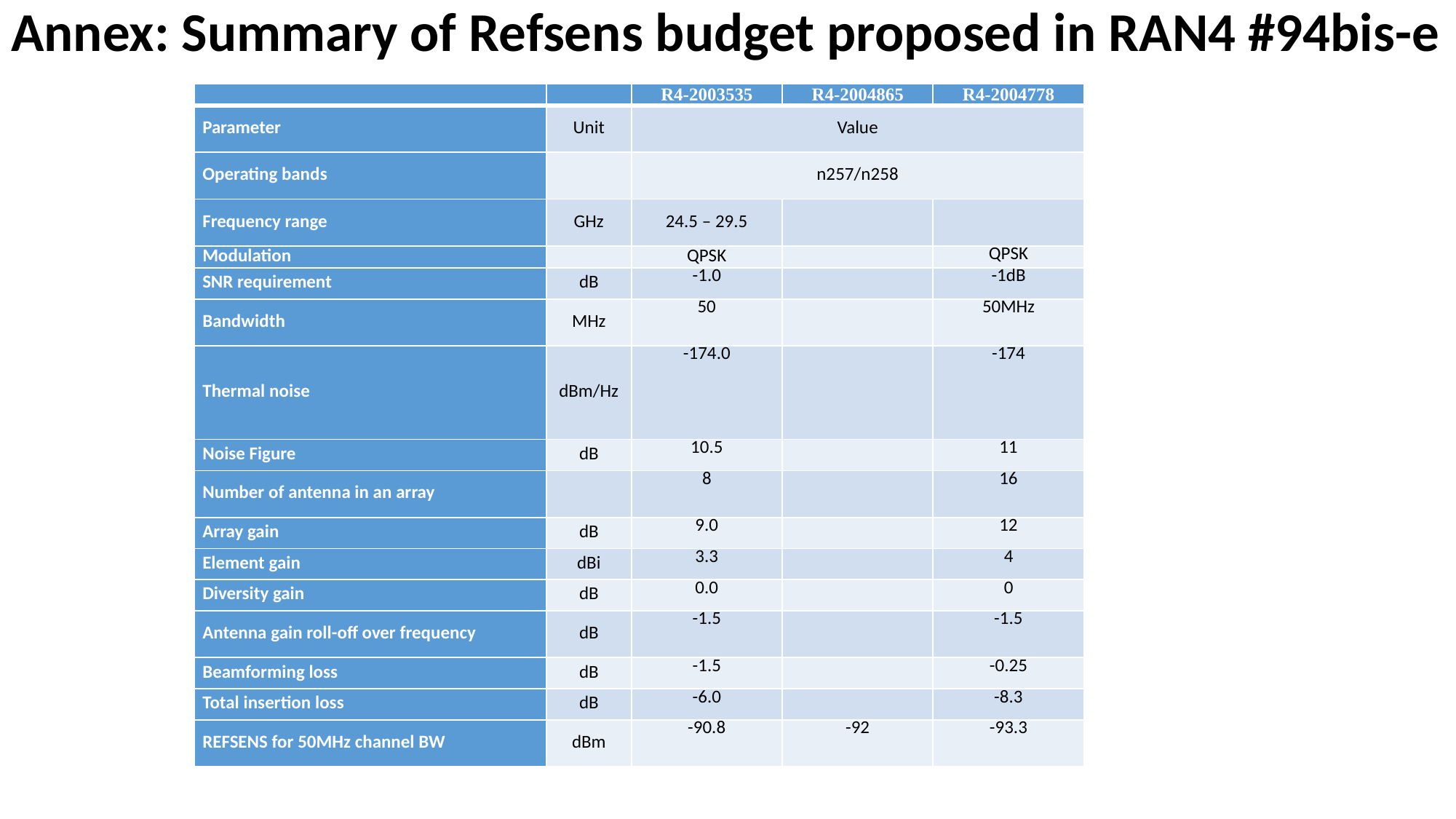

# Annex: Summary of Refsens budget proposed in RAN4 #94bis-e
|  |  | R4-2003535 | R4-2004865 | R4-2004778 |
| --- | --- | --- | --- | --- |
| Parameter | Unit | Value |  |  |
| Operating bands |  | n257/n258 |  |  |
| Frequency range | GHz | 24.5 – 29.5 |  |  |
| Modulation |  | QPSK |  | QPSK |
| SNR requirement | dB | -1.0 |  | -1dB |
| Bandwidth | MHz | 50 |  | 50MHz |
| Thermal noise | dBm/Hz | -174.0 |  | -174 |
| Noise Figure | dB | 10.5 |  | 11 |
| Number of antenna in an array |  | 8 |  | 16 |
| Array gain | dB | 9.0 |  | 12 |
| Element gain | dBi | 3.3 |  | 4 |
| Diversity gain | dB | 0.0 |  | 0 |
| Antenna gain roll-off over frequency | dB | -1.5 |  | -1.5 |
| Beamforming loss | dB | -1.5 |  | -0.25 |
| Total insertion loss | dB | -6.0 |  | -8.3 |
| REFSENS for 50MHz channel BW | dBm | -90.8 | -92 | -93.3 |